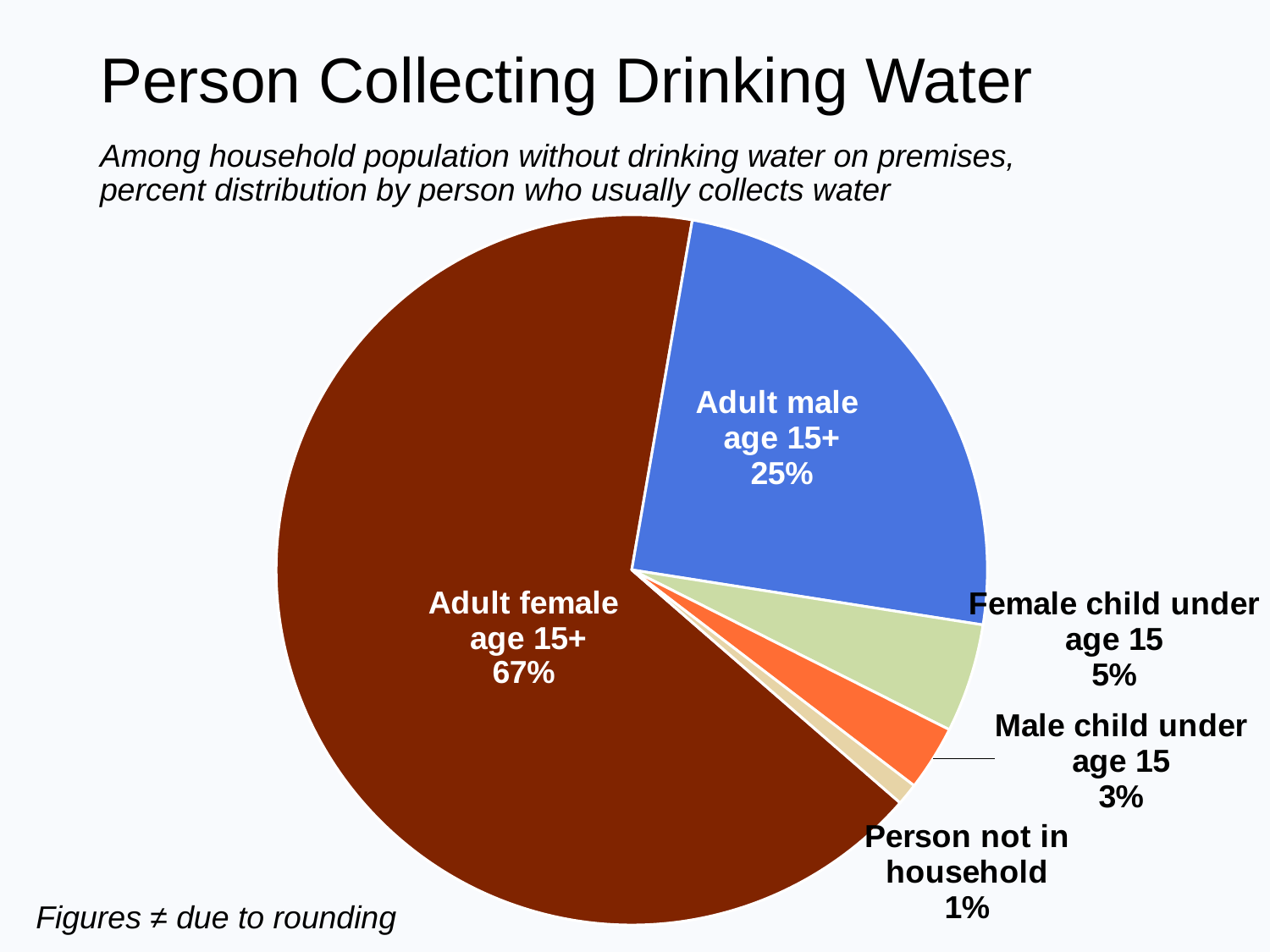

# Person Collecting Drinking Water
Among household population without drinking water on premises,
percent distribution by person who usually collects water

### Chart

| Category | Sales |
|---|---|
| Adult female
age 15+ | 67.0 |
| Adult male
age 15+ | 25.0 |
| Female child under age 15 | 5.0 |
| Male child under age 15 | 3.0 |
| Person not in household | 1.0 |
Figures ≠ due to rounding